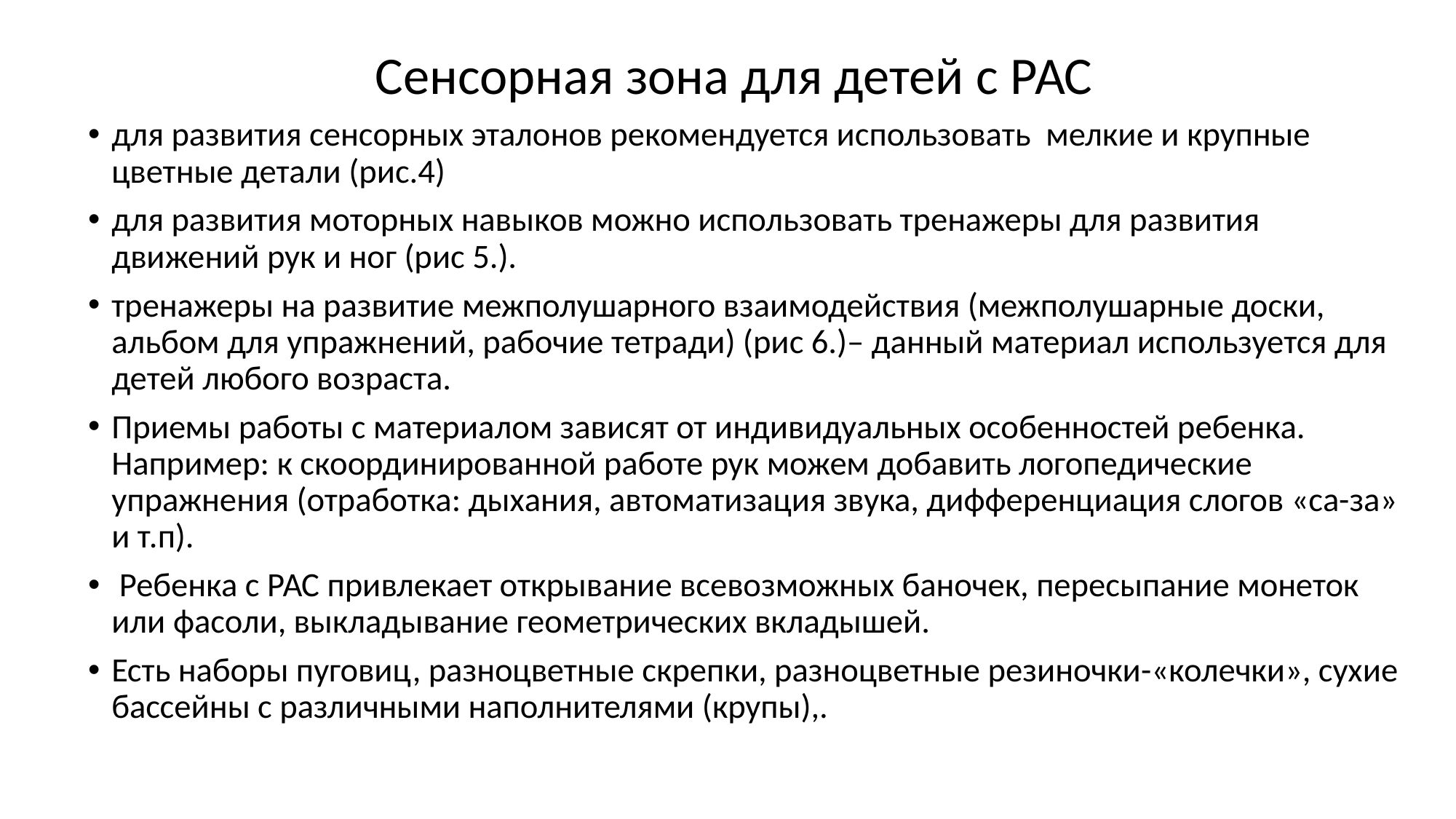

# Сенсорная зона для детей с РАС
для развития сенсорных эталонов рекомендуется использовать  мелкие и крупные цветные детали (рис.4)
для развития моторных навыков можно использовать тренажеры для развития движений рук и ног (рис 5.).
тренажеры на развитие межполушарного взаимодействия (межполушарные доски, альбом для упражнений, рабочие тетради) (рис 6.)– данный материал используется для детей любого возраста.
Приемы работы с материалом зависят от индивидуальных особенностей ребенка. Например: к скоординированной работе рук можем добавить логопедические упражнения (отработка: дыхания, автоматизация звука, дифференциация слогов «са-за» и т.п).
 Ребенка с РАС привлекает открывание всевозможных баночек, пересыпание монеток или фасоли, выкладывание геометрических вкладышей.
Есть наборы пуговиц, разноцветные скрепки, разноцветные резиночки-«колечки», сухие бассейны с различными наполнителями (крупы),.